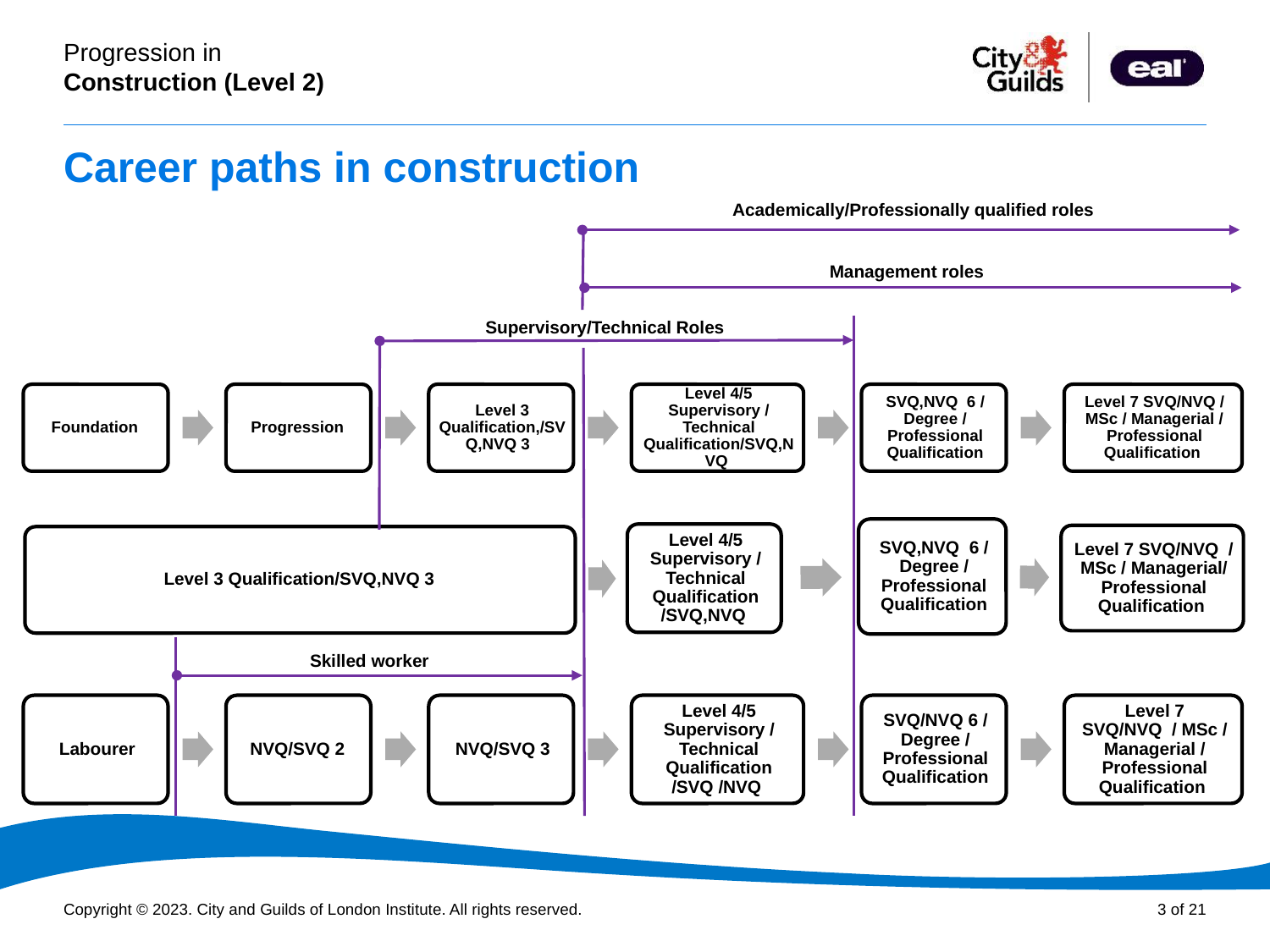

# Career paths in construction
Academically/Professionally qualified roles
Management roles
Supervisory/Technical Roles
Foundation

Progression

Level 3 Qualification,/SVQ,NVQ 3

Level 4/5 Supervisory / Technical Qualification/SVQ,NVQ

SVQ,NVQ  6 / Degree / Professional Qualification

Level 7 SVQ/NVQ / MSc / Managerial / Professional Qualification
Level 3 Qualification/SVQ,NVQ 3

Level 4/5 Supervisory / Technical Qualification /SVQ,NVQ

SVQ,NVQ  6 / Degree / Professional Qualification

Level 7 SVQ/NVQ  / MSc / Managerial/ Professional Qualification
Skilled worker
Labourer

NVQ/SVQ 2

NVQ/SVQ 3

Level 4/5 Supervisory / Technical Qualification /SVQ /NVQ

SVQ/NVQ 6 / Degree / Professional Qualification

Level 7 SVQ/NVQ  / MSc / Managerial / Professional Qualification